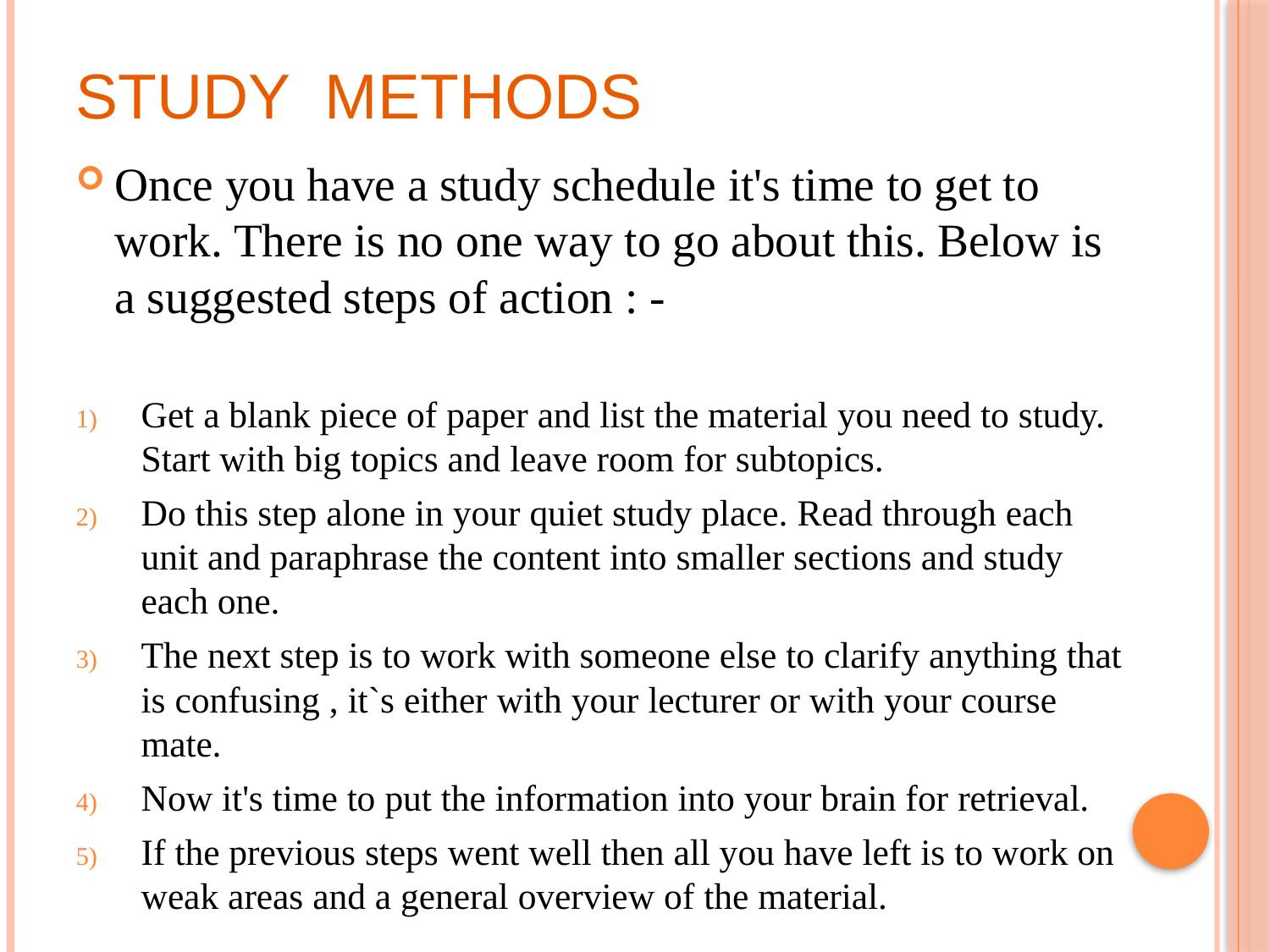

# STUDY  METHODS
Once you have a study schedule it's time to get to work. There is no one way to go about this. Below is a suggested steps of action : -

Get a blank piece of paper and list the material you need to study.  Start with big topics and leave room for subtopics.
Do this step alone in your quiet study place. Read through each unit and paraphrase the content into smaller sections and study each one.
The next step is to work with someone else to clarify anything that is confusing , it`s either with your lecturer or with your course mate.
Now it's time to put the information into your brain for retrieval.
If the previous steps went well then all you have left is to work on weak areas and a general overview of the material.